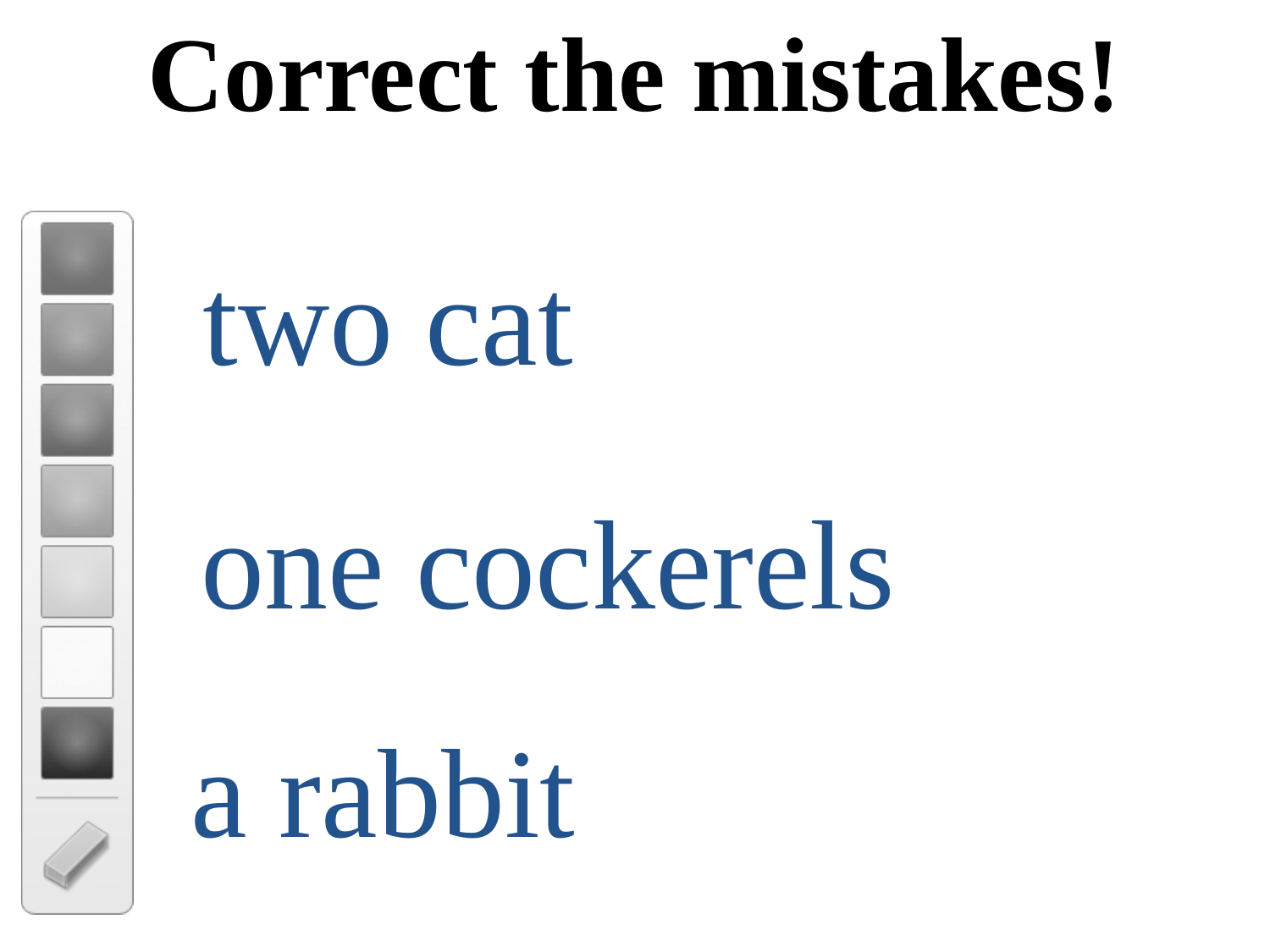

Correct the mistakes!
two cat
one cockerels
a rabbit